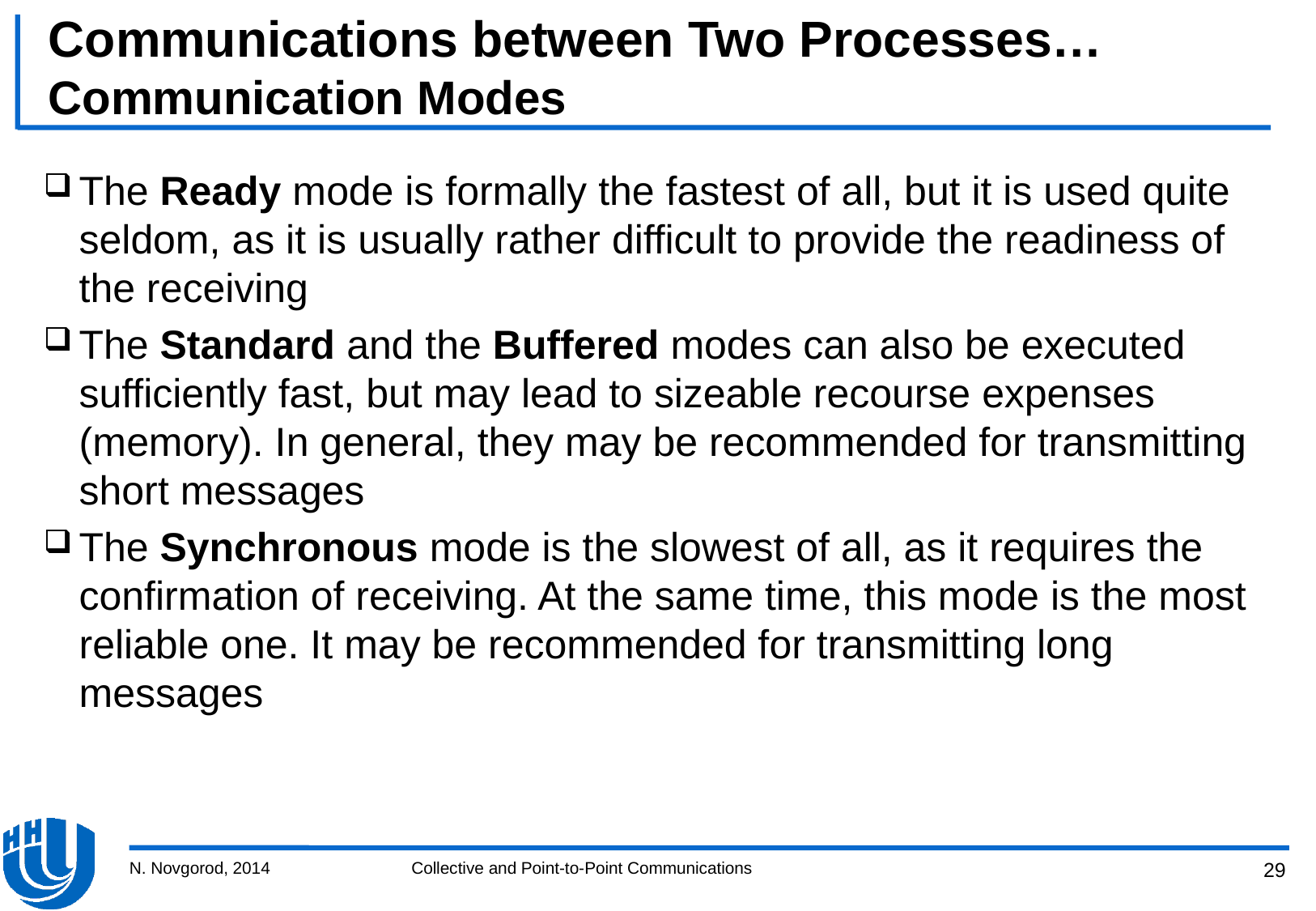

# Communications between Two Processes… Communication Modes
The Ready mode is formally the fastest of all, but it is used quite seldom, as it is usually rather difficult to provide the readiness of the receiving
The Standard and the Buffered modes can also be executed sufficiently fast, but may lead to sizeable recourse expenses (memory). In general, they may be recommended for transmitting short messages
The Synchronous mode is the slowest of all, as it requires the confirmation of receiving. At the same time, this mode is the most reliable one. It may be recommended for transmitting long messages
N. Novgorod, 2014
Collective and Point-to-Point Communications
29